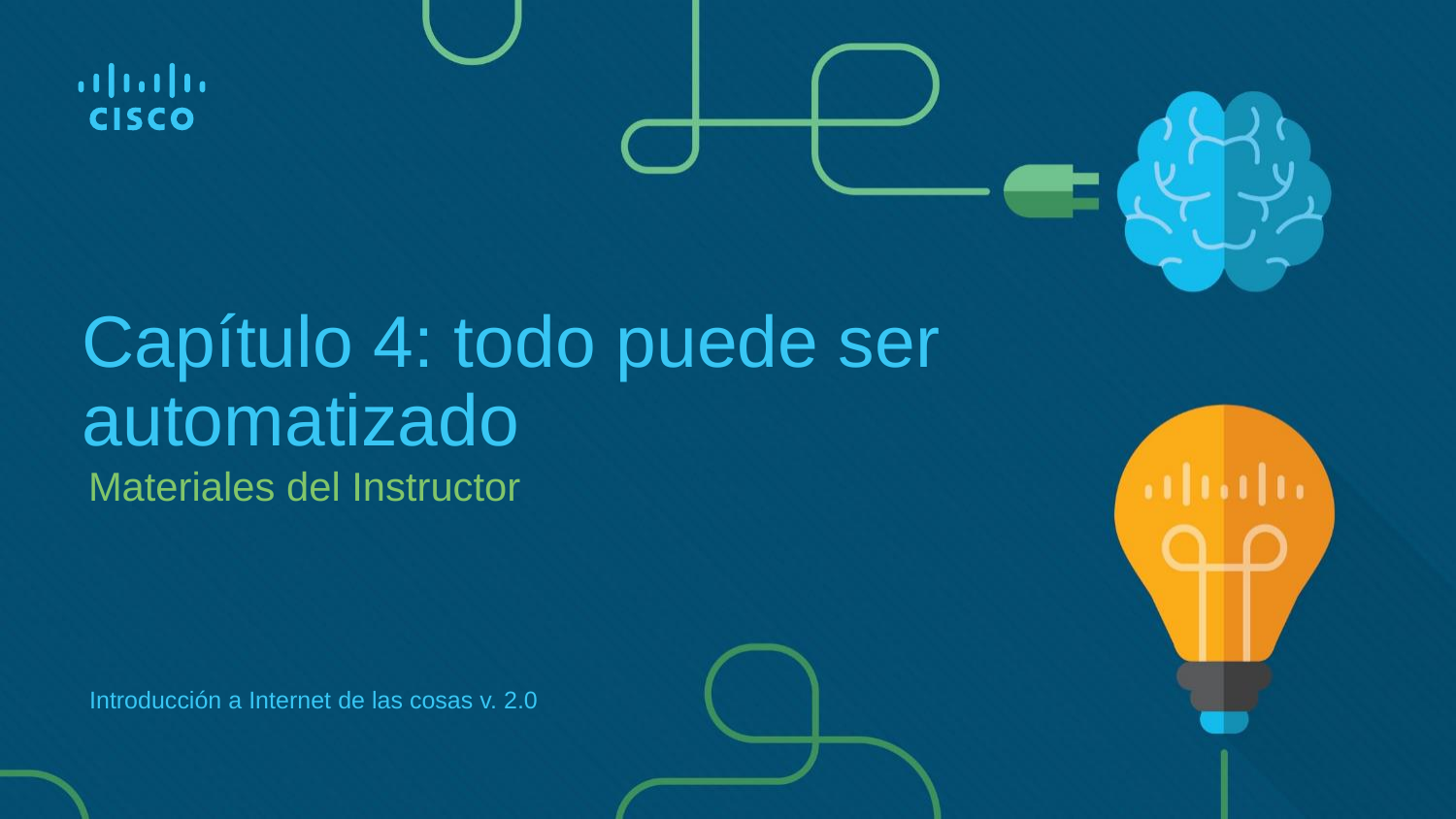

# Capítulo 4: todo puede ser automatizado
Materiales del Instructor
Introducción a Internet de las cosas v. 2.0